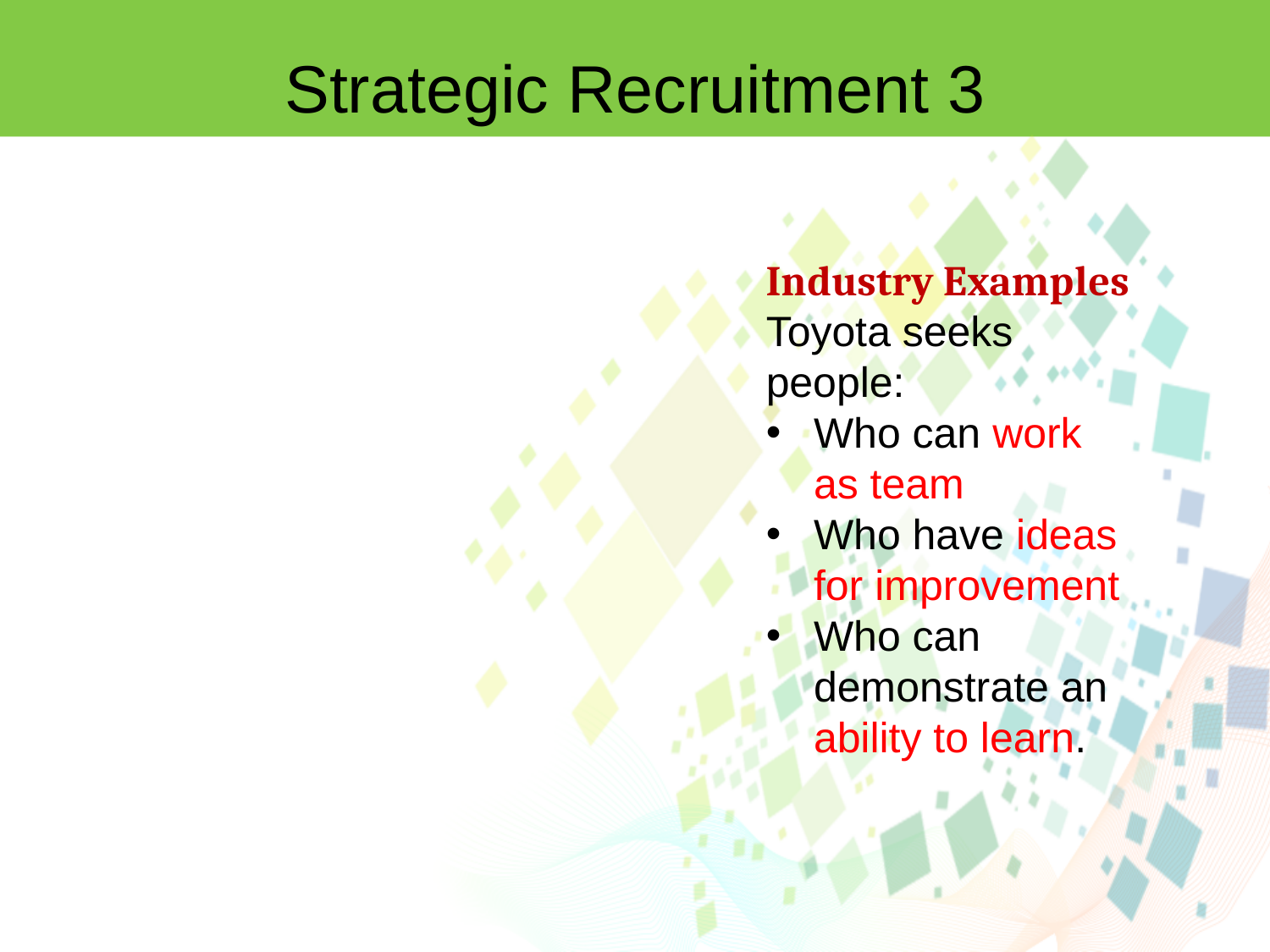

Strategic Recruitment 3

Industry Examples
Toyota seeks people:
Who can work as team
Who have ideas for improvement
Who can demonstrate an ability to learn.